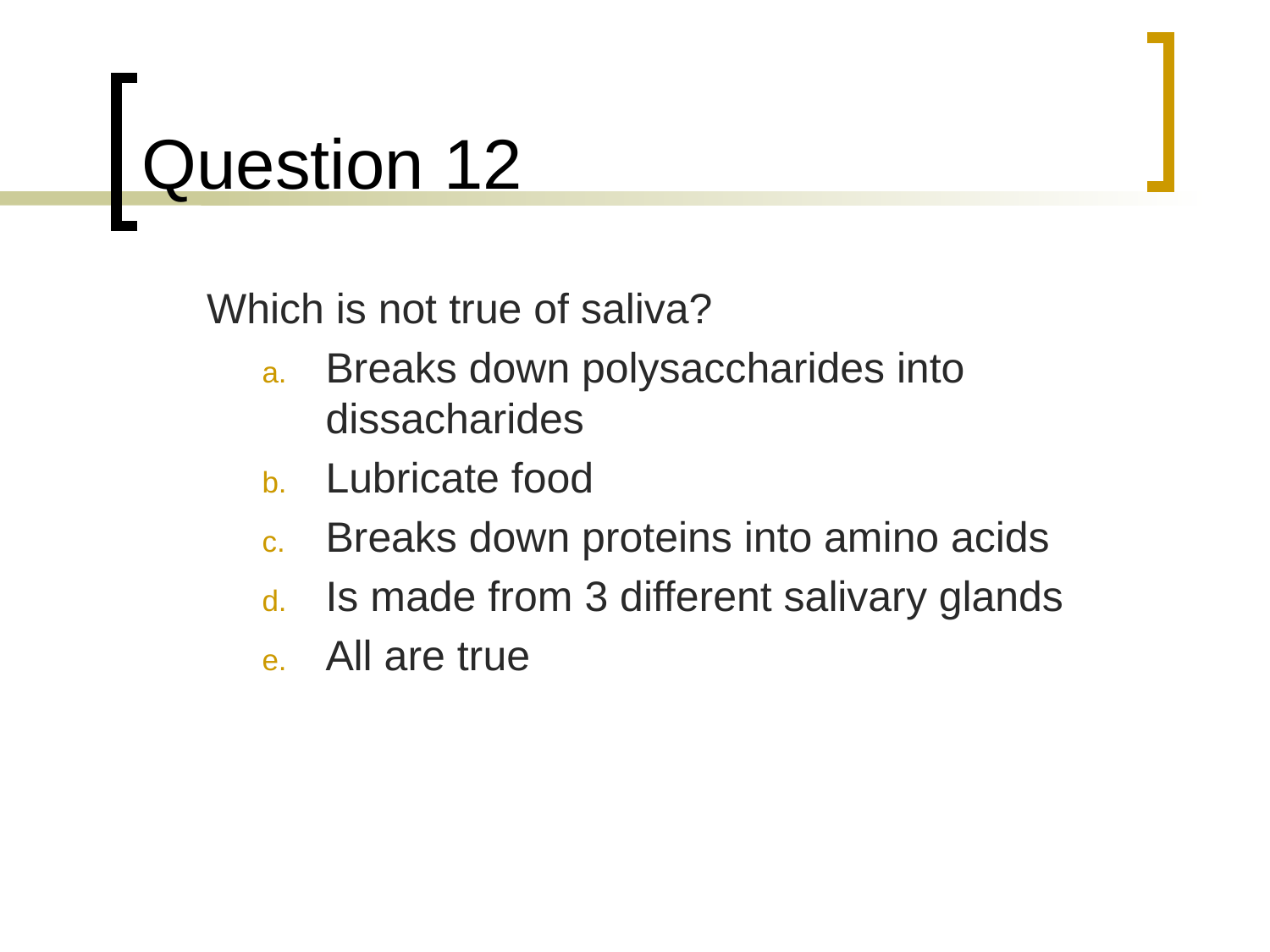

# Question 12
	Which is not true of saliva?
Breaks down polysaccharides into dissacharides
Lubricate food
Breaks down proteins into amino acids
Is made from 3 different salivary glands
All are true